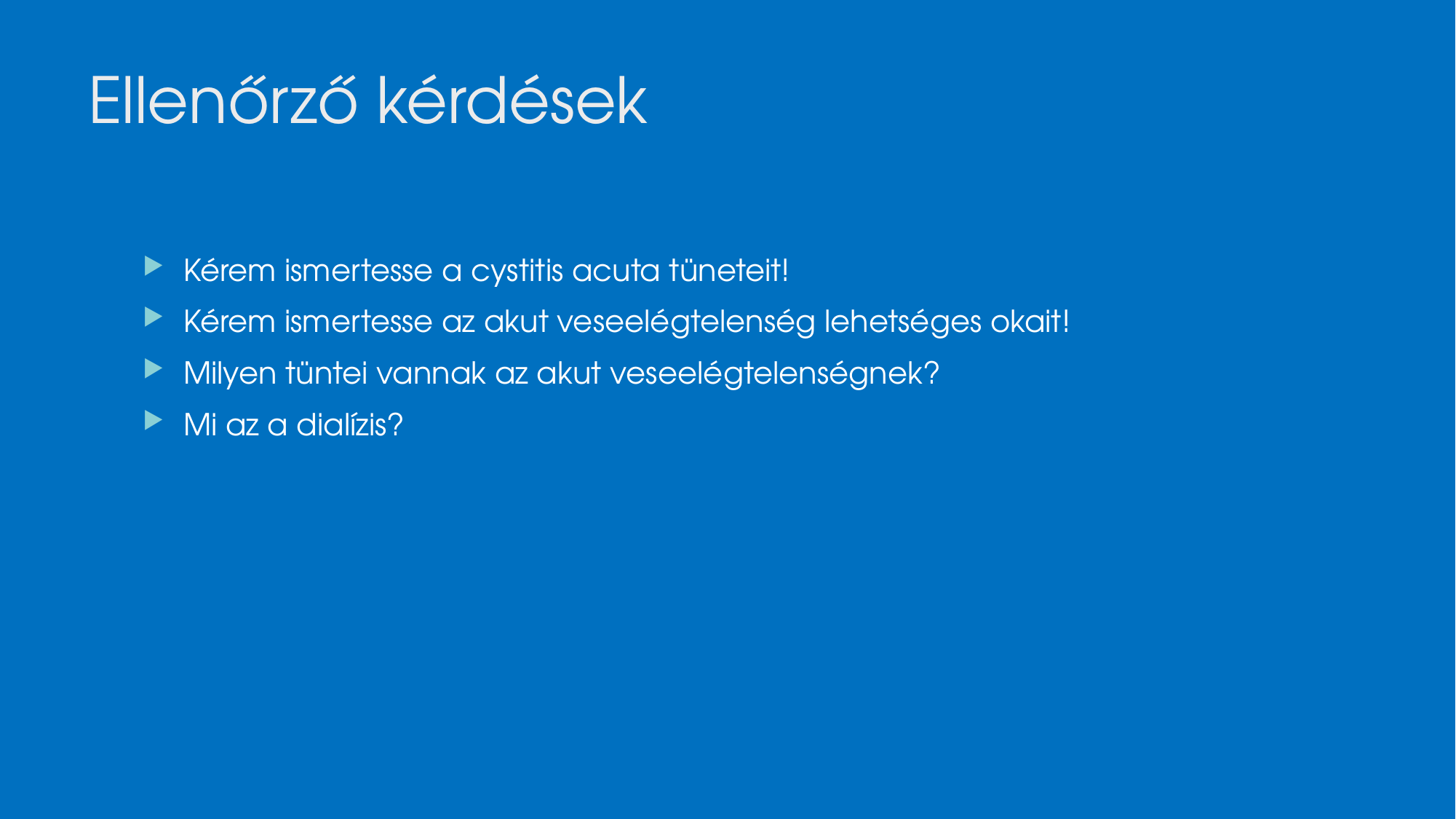

# Ellenőrző kérdések
Kérem ismertesse a cystitis acuta tüneteit!
Kérem ismertesse az akut veseelégtelenség lehetséges okait!
Milyen tüntei vannak az akut veseelégtelenségnek?
Mi az a dialízis?